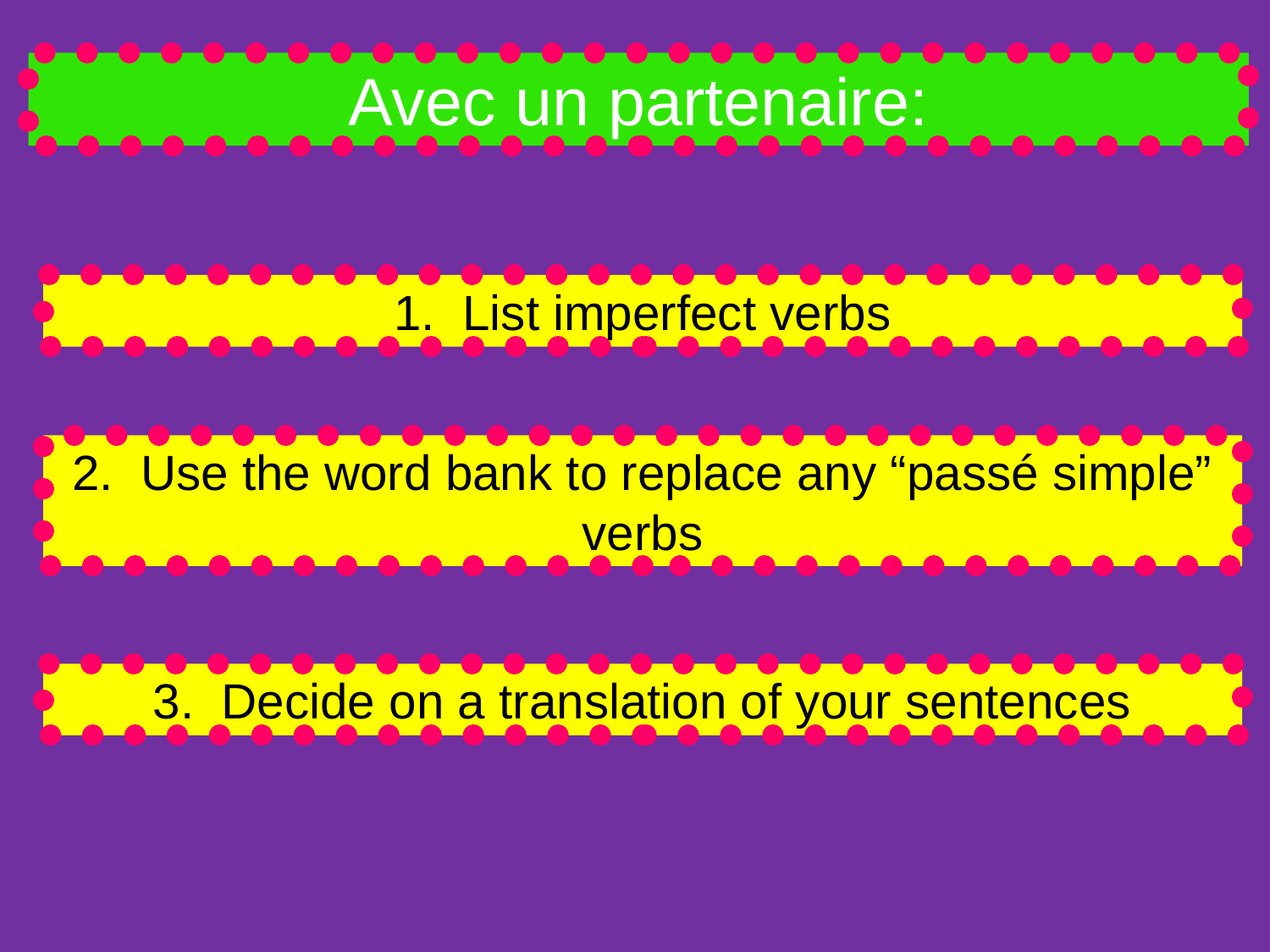

Avec un partenaire:
1.  List imperfect verbs
2.  Use the word bank to replace any “passé simple” verbs
3.  Decide on a translation of your sentences